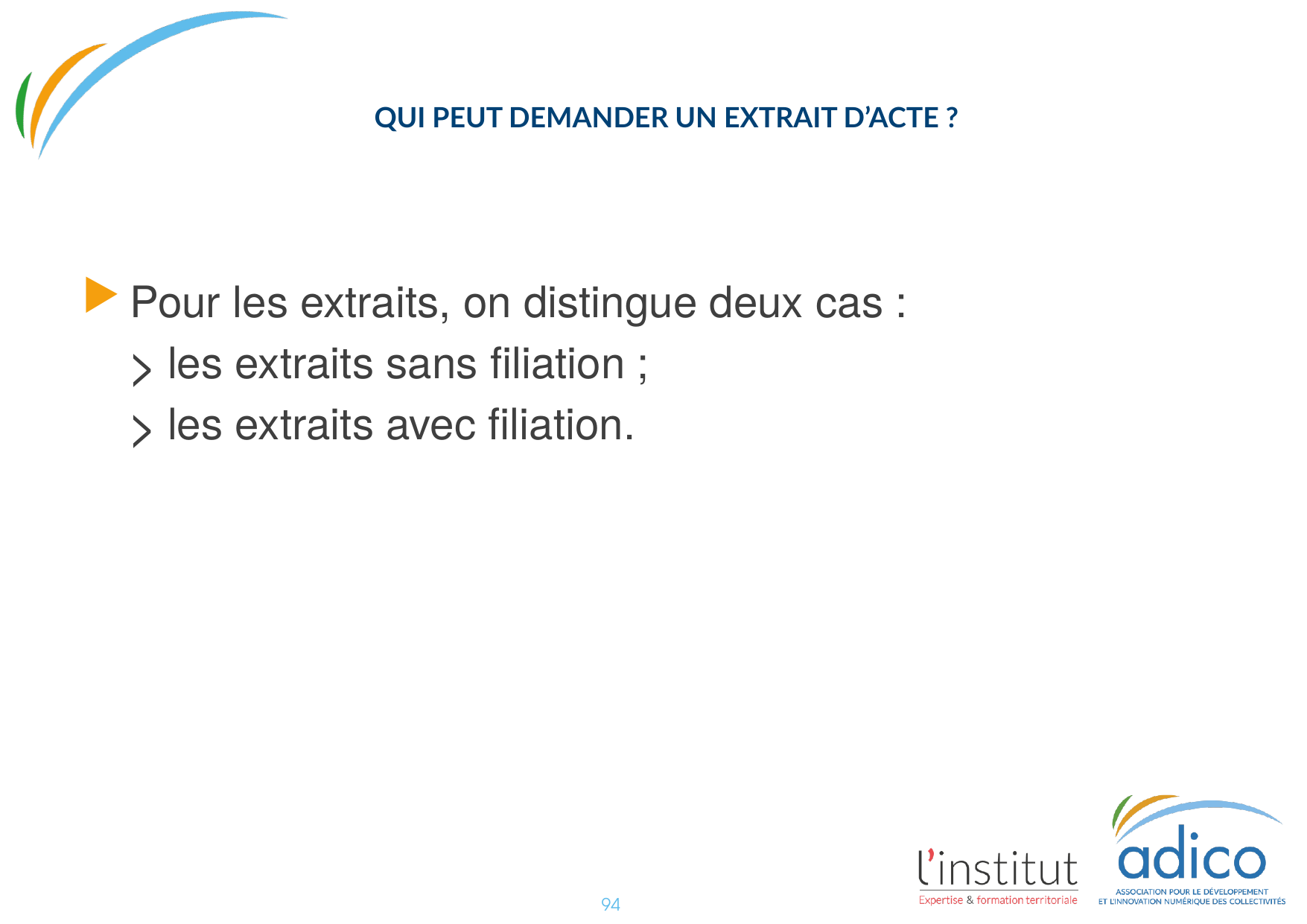

#
QUI PEUT DEMANDER UN EXTRAIT D’ACTE ?

Pour les extraits, on distingue deux cas :
les extraits sans filiation ;
les extraits avec filiation.